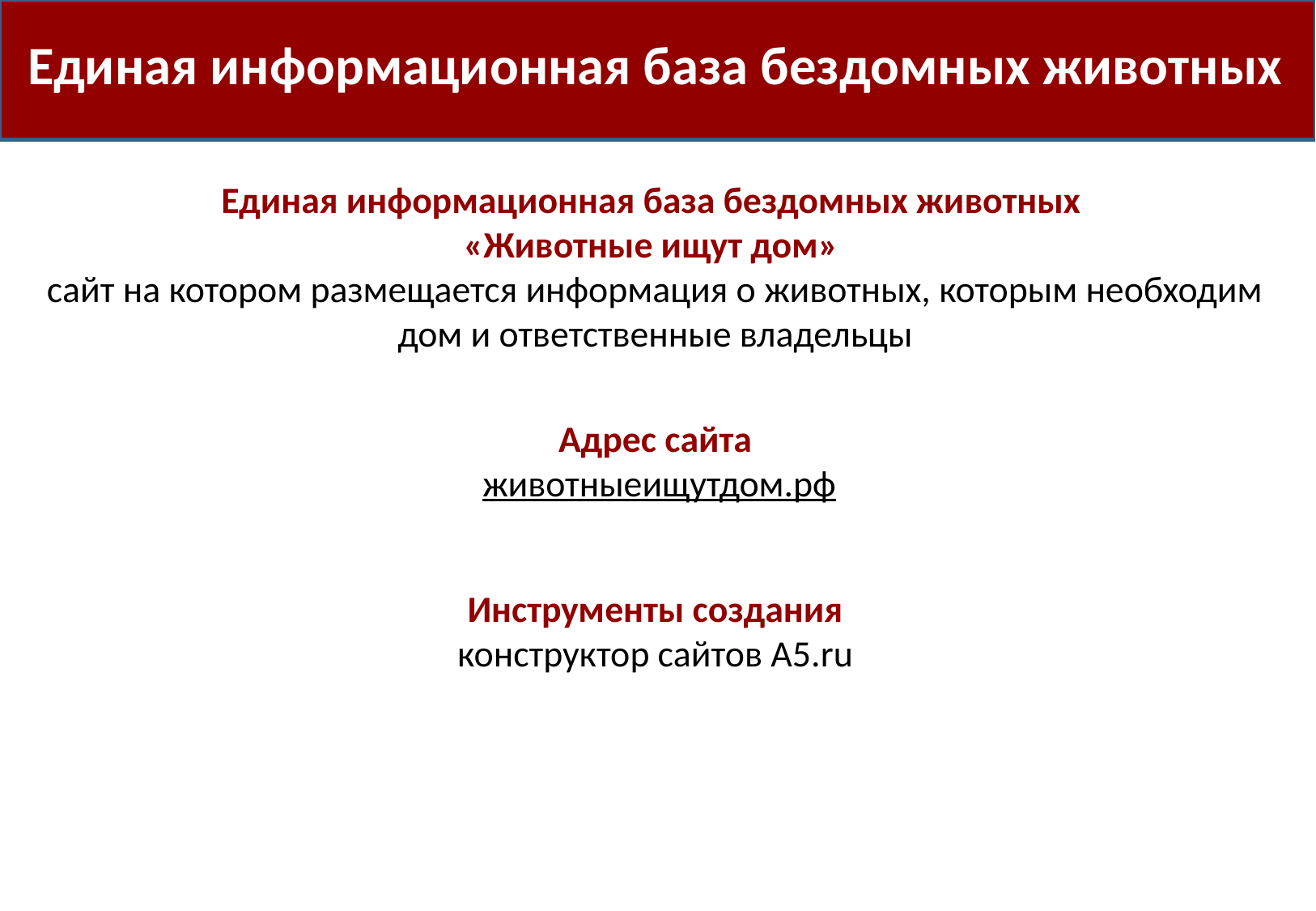

Единая информационная база бездомных животных
Единая информационная база бездомных животных
«Животные ищут дом»
сайт на котором размещается информация о животных, которым необходим дом и ответственные владельцы

Адрес сайта
 животныеищутдом.рф

Инструменты создания
конструктор сайтов А5.ru